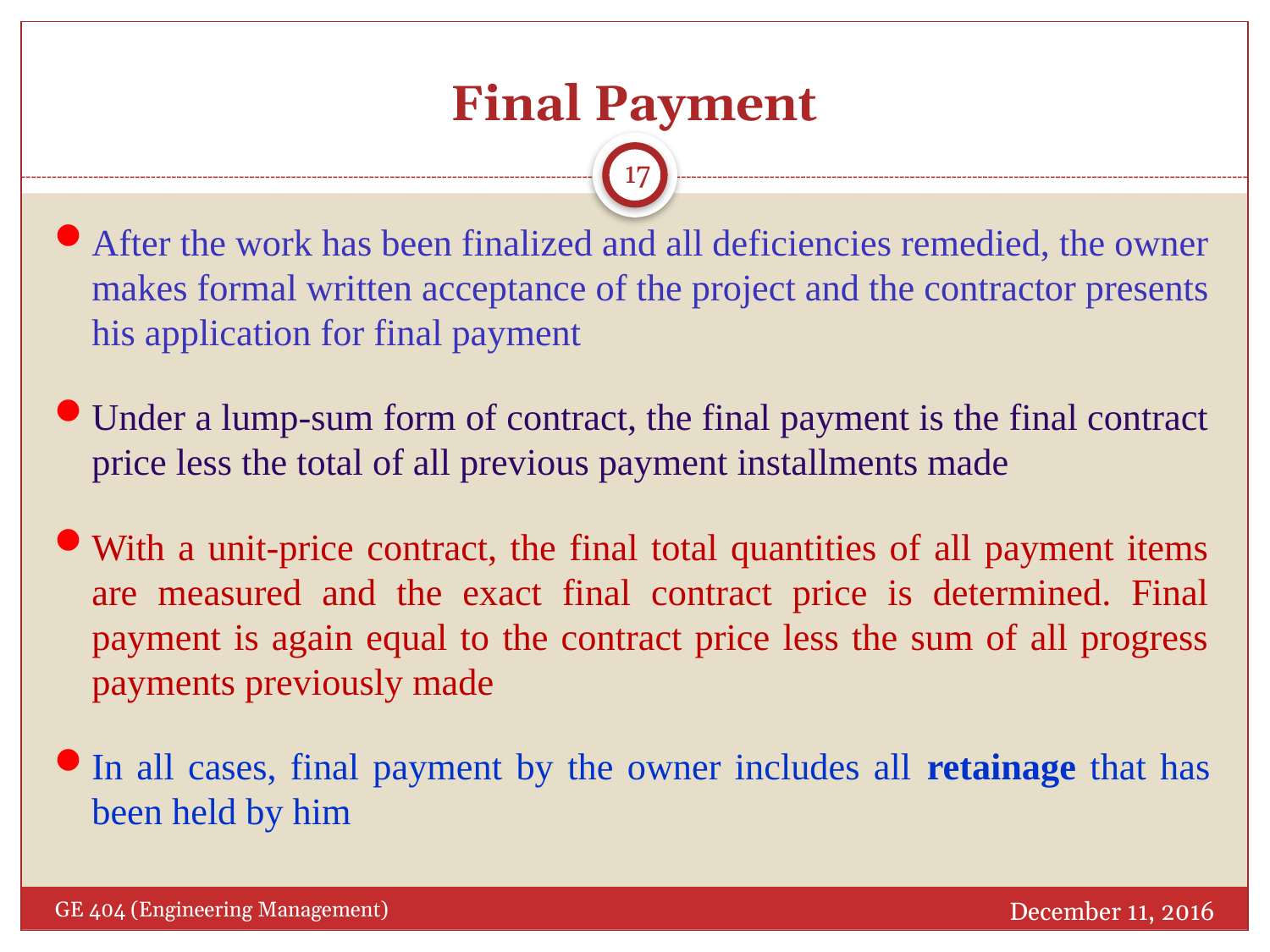

# Final Payment
17
After the work has been finalized and all deficiencies remedied, the owner makes formal written acceptance of the project and the contractor presents his application for final payment
Under a lump-sum form of contract, the final payment is the final contract price less the total of all previous payment installments made
With a unit-price contract, the final total quantities of all payment items are measured and the exact final contract price is determined. Final payment is again equal to the contract price less the sum of all progress payments previously made
In all cases, final payment by the owner includes all retainage that has been held by him
December 11, 2016
GE 404 (Engineering Management)